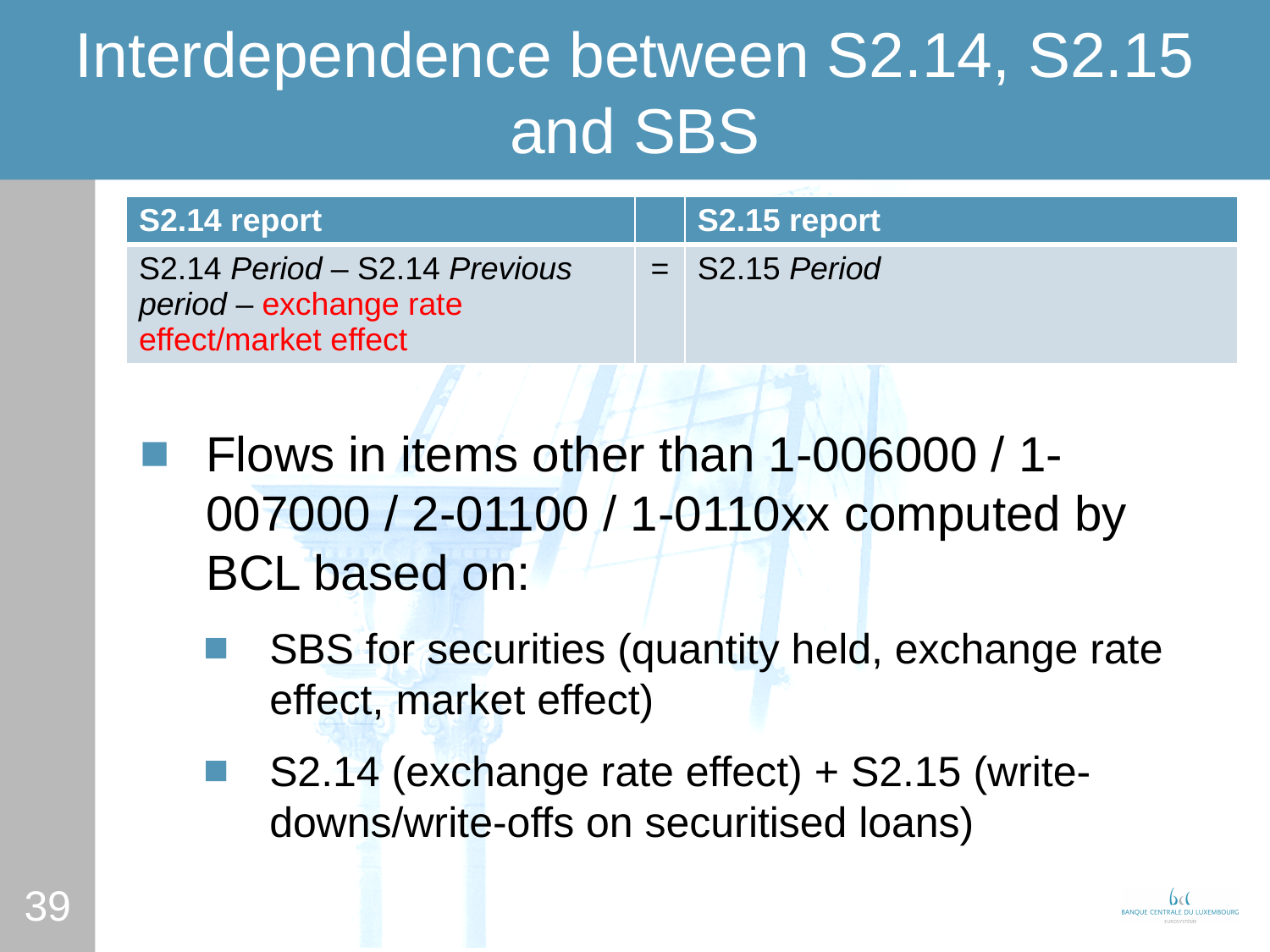

# Interdependence between S2.14, S2.15 and SBS
| S2.14 report |  | S2.15 report |
| --- | --- | --- |
| S2.14 Period – S2.14 Previous period – exchange rate effect/market effect | = | S2.15 Period |

Flows in items other than 1-006000 / 1-007000 / 2-01100 / 1-0110xx computed by BCL based on:
SBS for securities (quantity held, exchange rate effect, market effect)
S2.14 (exchange rate effect) + S2.15 (write-downs/write-offs on securitised loans)
39